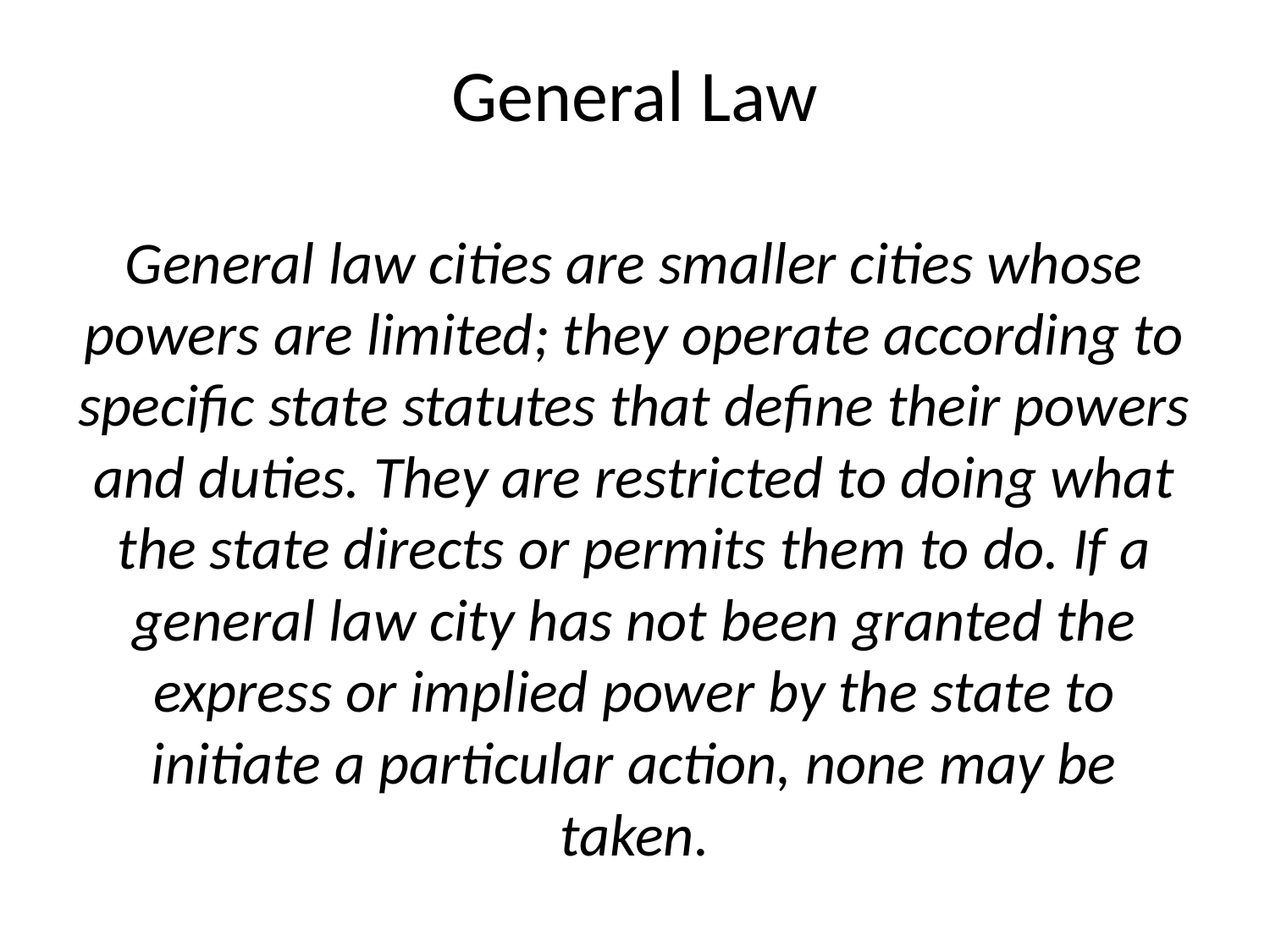

# General Law General law cities are smaller cities whose powers are limited; they operate according to specific state statutes that define their powers and duties. They are restricted to doing what the state directs or permits them to do. If a general law city has not been granted the express or implied power by the state to initiate a particular action, none may be taken.